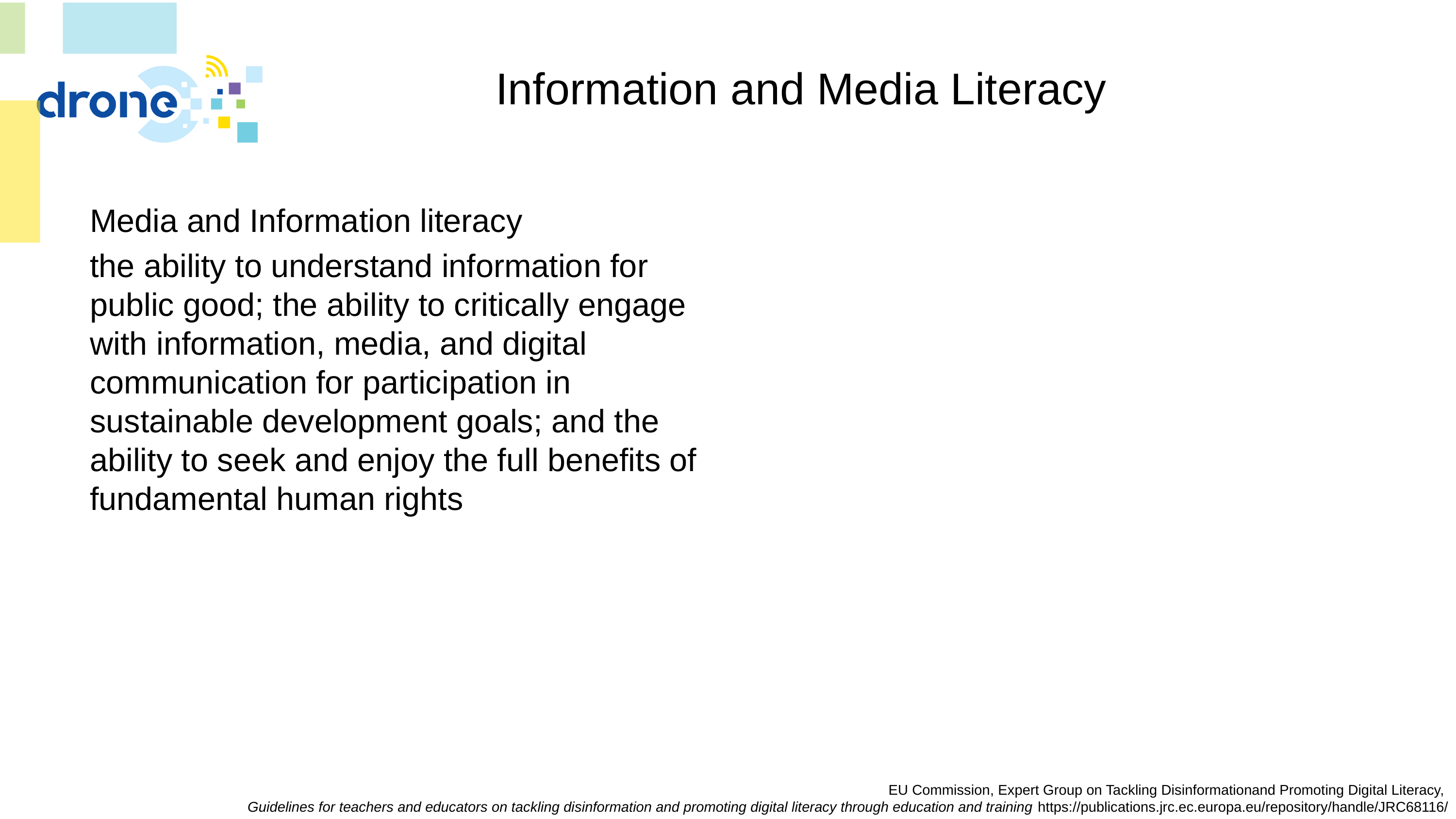

# Information and Media Literacy

Media and Information literacy
the ability to understand information for public good; the ability to critically engage with information, media, and digital communication for participation in sustainable development goals; and the ability to seek and enjoy the full benefits of fundamental human rights
EU Commission, Expert Group on Tackling Disinformationand Promoting Digital Literacy,
Guidelines for teachers and educators on tackling disinformation and promoting digital literacy through education and training https://publications.jrc.ec.europa.eu/repository/handle/JRC68116/